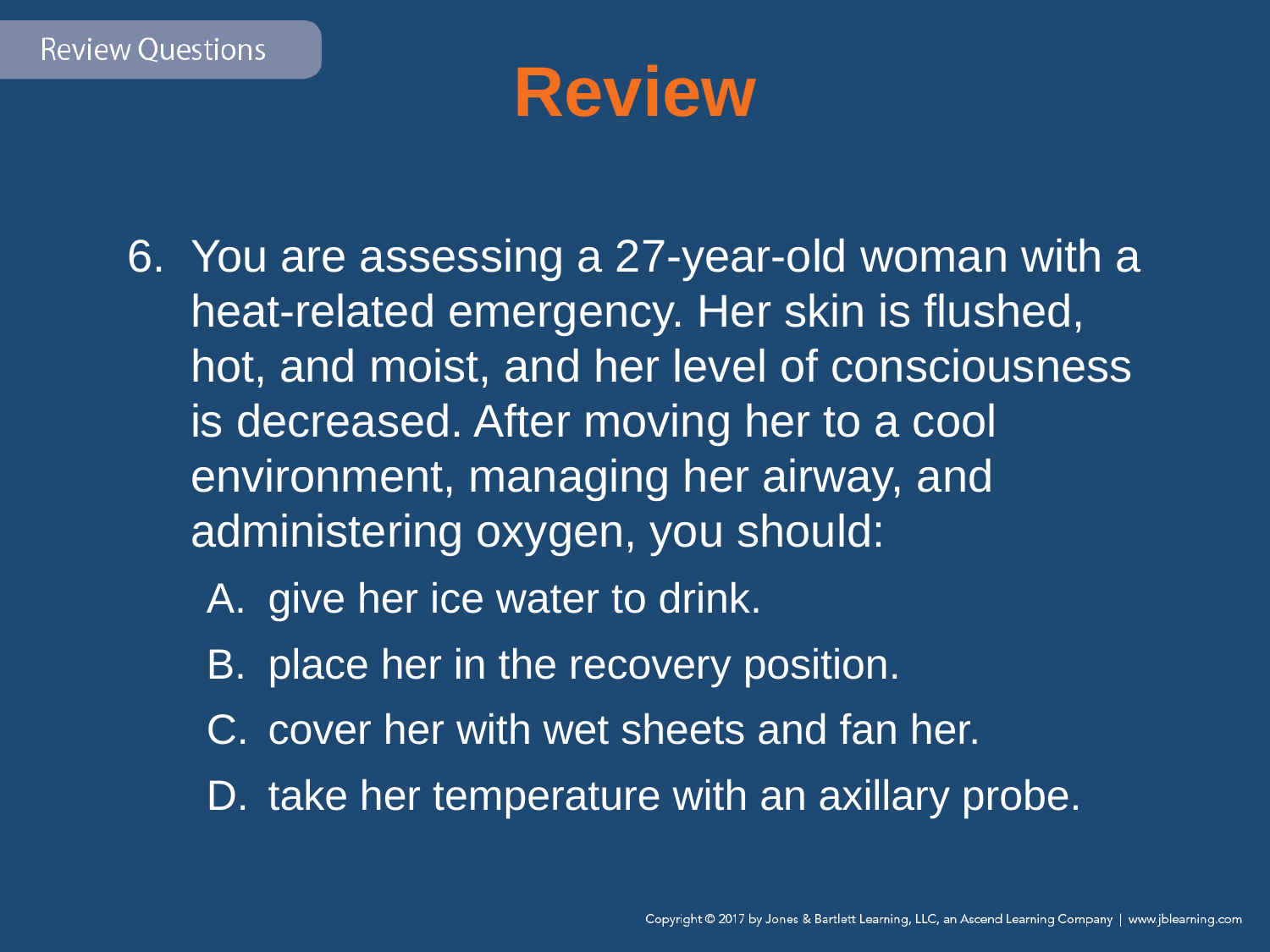

# Review
You are assessing a 27-year-old woman with a heat-related emergency. Her skin is flushed, hot, and moist, and her level of consciousness is decreased. After moving her to a cool environment, managing her airway, and administering oxygen, you should:
give her ice water to drink.
place her in the recovery position.
cover her with wet sheets and fan her.
take her temperature with an axillary probe.